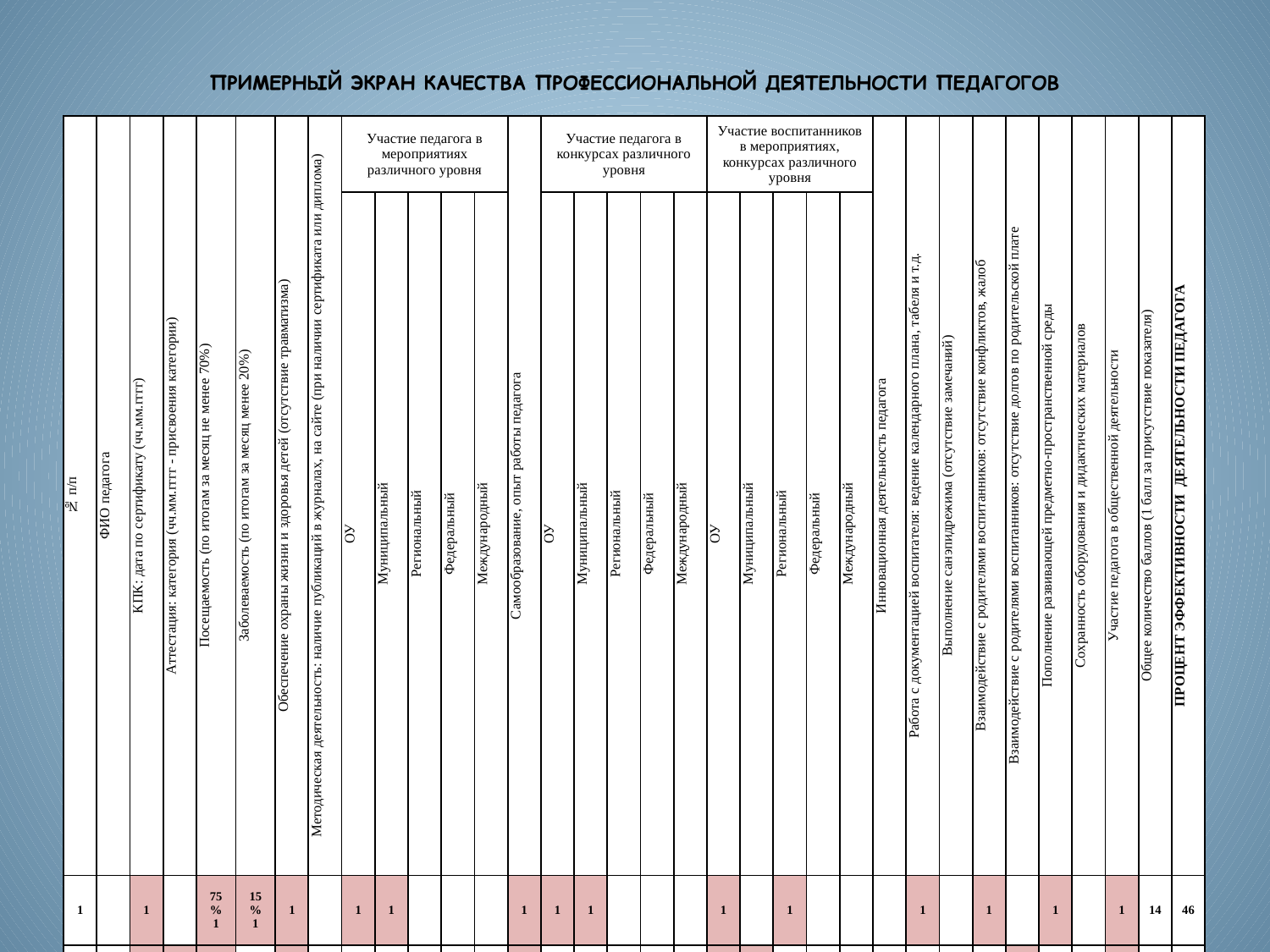

# ПРИМЕРНЫЙ ЭКРАН КАЧЕСТВА ПРОФЕССИОНАЛЬНОЙ ДЕЯТЕЛЬНОСТИ ПЕДАГОГОВ
| № п/п | ФИО педагога | КПК: дата по сертификату (чч.мм.гггг) | Аттестация: категория (чч.мм.гггг - присвоения категории) | Посещаемость (по итогам за месяц не менее 70%) | Заболеваемость (по итогам за месяц менее 20%) | Обеспечение охраны жизни и здоровья детей (отсутствие травматизма) | Методическая деятельность: наличие публикаций в журналах, на сайте (при наличии сертификата или диплома) | Участие педагога в мероприятиях различного уровня |  |  |  |  | Самообразование, опыт работы педагога | Участие педагога в конкурсах различного уровня |  |  |  |  | Участие воспитанников в мероприятиях, конкурсах различного уровня |  |  |  |  | Инновационная деятельность педагога | Работа с документацией воспитателя: ведение календарного плана, табеля и т.д. | Выполнение санэпидрежима (отсутствие замечаний) | Взаимодействие с родителями воспитанников: отсутствие конфликтов, жалоб | Взаимодействие с родителями воспитанников: отсутствие долгов по родительской плате | Пополнение развивающей предметно-пространственной среды | Сохранность оборудования и дидактических материалов | Участие педагога в общественной деятельности | Общее количество баллов (1 балл за присутствие показателя) | ПРОЦЕНТ ЭФФЕКТИВНОСТИ ДЕЯТЕЛЬНОСТИ ПЕДАГОГА |
| --- | --- | --- | --- | --- | --- | --- | --- | --- | --- | --- | --- | --- | --- | --- | --- | --- | --- | --- | --- | --- | --- | --- | --- | --- | --- | --- | --- | --- | --- | --- | --- | --- | --- |
|  |  |  |  |  |  |  |  | ОУ | Муниципальный | Региональный | Федеральный | Международный |  | ОУ | Муниципальный | Региональный | Федеральный | Международный | ОУ | Муниципальный | Региональный | Федеральный | Международный |  |  |  |  |  |  |  |  |  |  |
| 1 |  | 1 |  | 75% 1 | 15% 1 | 1 |  | 1 | 1 |  |  |  | 1 | 1 | 1 |  |  |  | 1 |  | 1 |  |  |  | 1 |  | 1 |  | 1 |  | 1 | 14 | 46 |
| 2 |  | 1 | С 1 | 80% 1 | 25% | 1 |  |  |  |  |  |  | 1 |  |  |  |  |  | 1 | 1 |  |  |  |  |  |  |  | 1 |  |  | 1 | 9 | 16 |